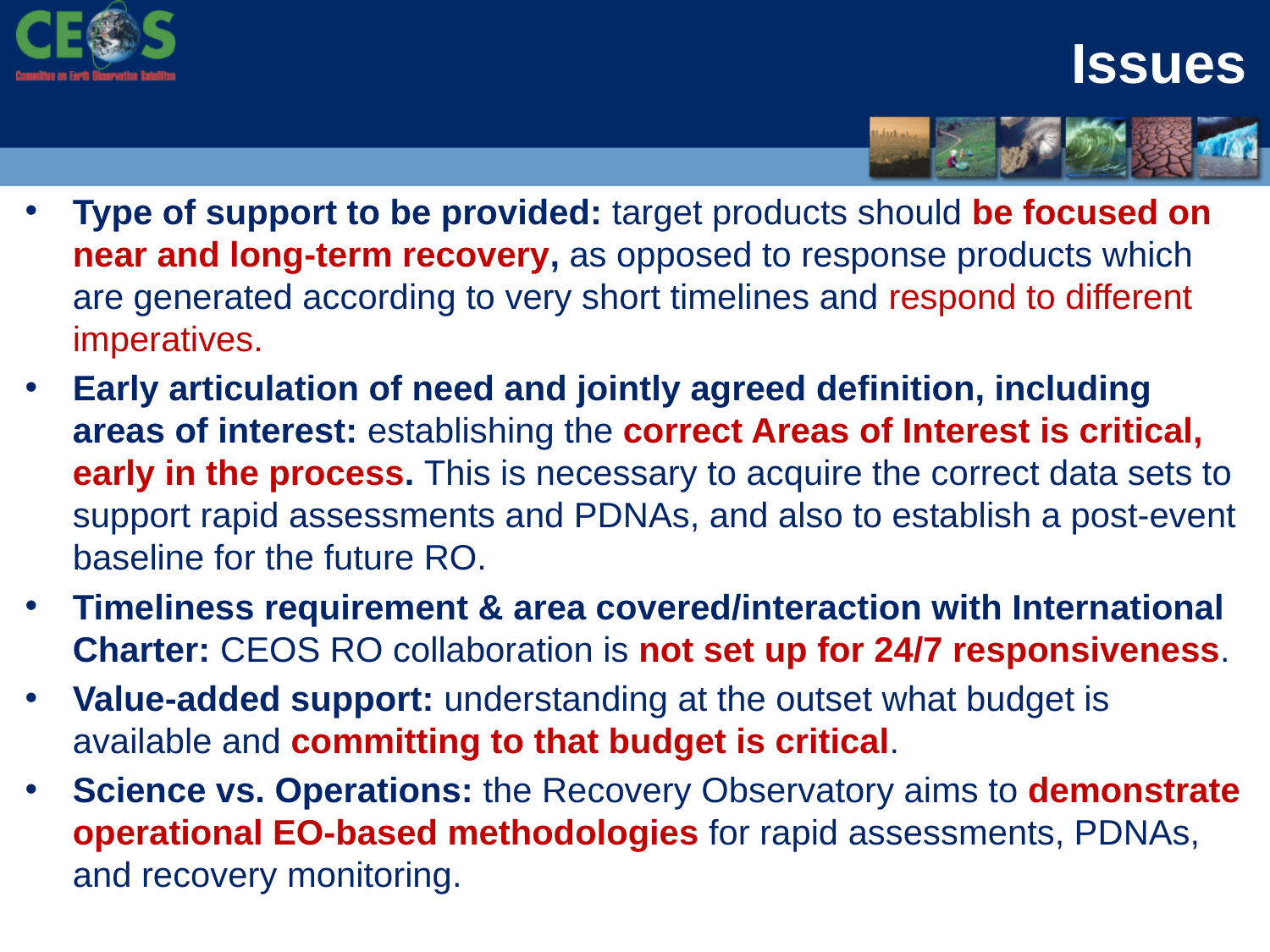

# Issues
Type of support to be provided: target products should be focused on near and long-term recovery, as opposed to response products which are generated according to very short timelines and respond to different imperatives.
Early articulation of need and jointly agreed definition, including areas of interest: establishing the correct Areas of Interest is critical, early in the process. This is necessary to acquire the correct data sets to support rapid assessments and PDNAs, and also to establish a post-event baseline for the future RO.
Timeliness requirement & area covered/interaction with International Charter: CEOS RO collaboration is not set up for 24/7 responsiveness.
Value-added support: understanding at the outset what budget is available and committing to that budget is critical.
Science vs. Operations: the Recovery Observatory aims to demonstrate operational EO-based methodologies for rapid assessments, PDNAs, and recovery monitoring.